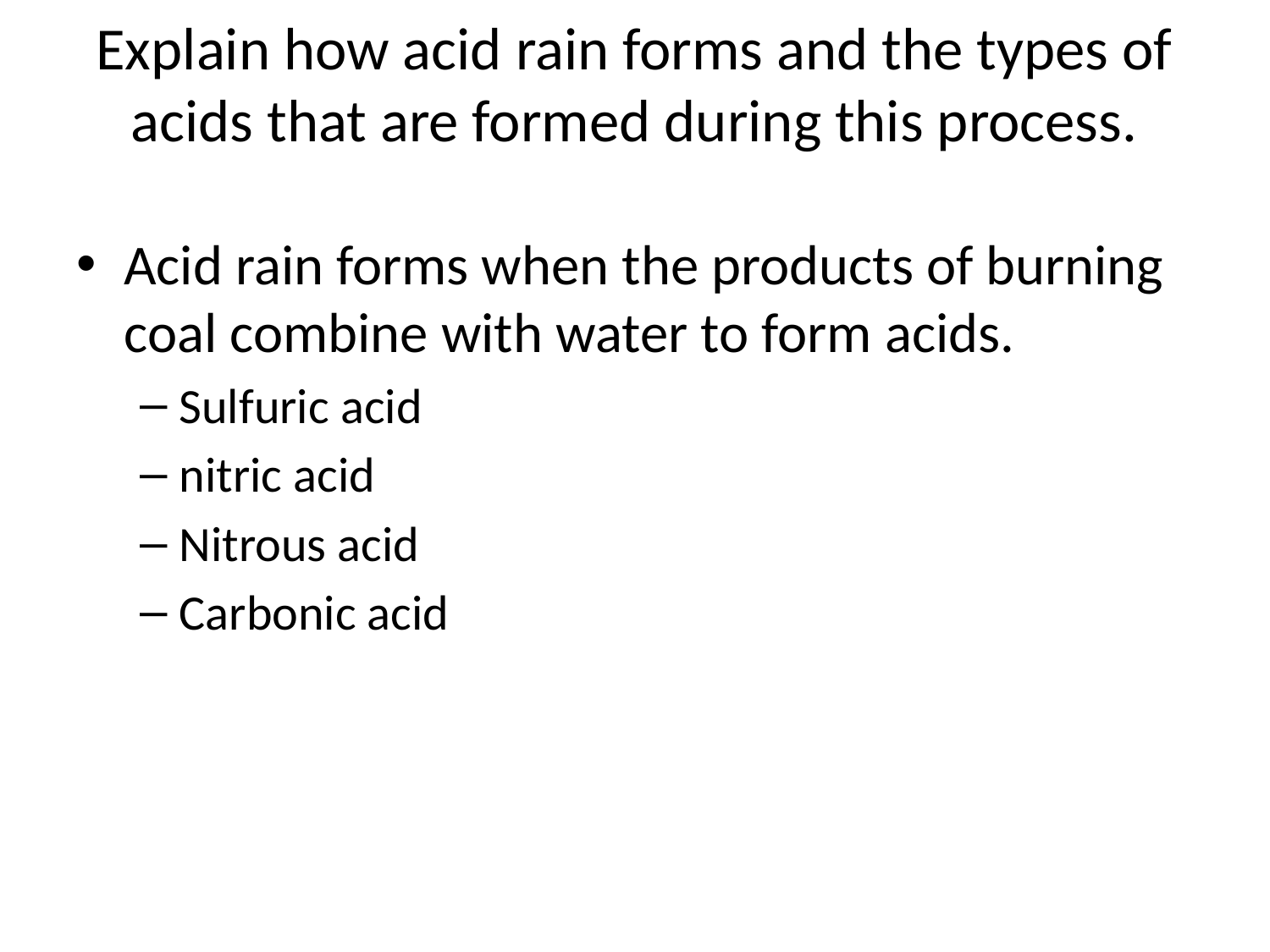

# Explain how acid rain forms and the types of acids that are formed during this process.
Acid rain forms when the products of burning coal combine with water to form acids.
Sulfuric acid
nitric acid
Nitrous acid
Carbonic acid